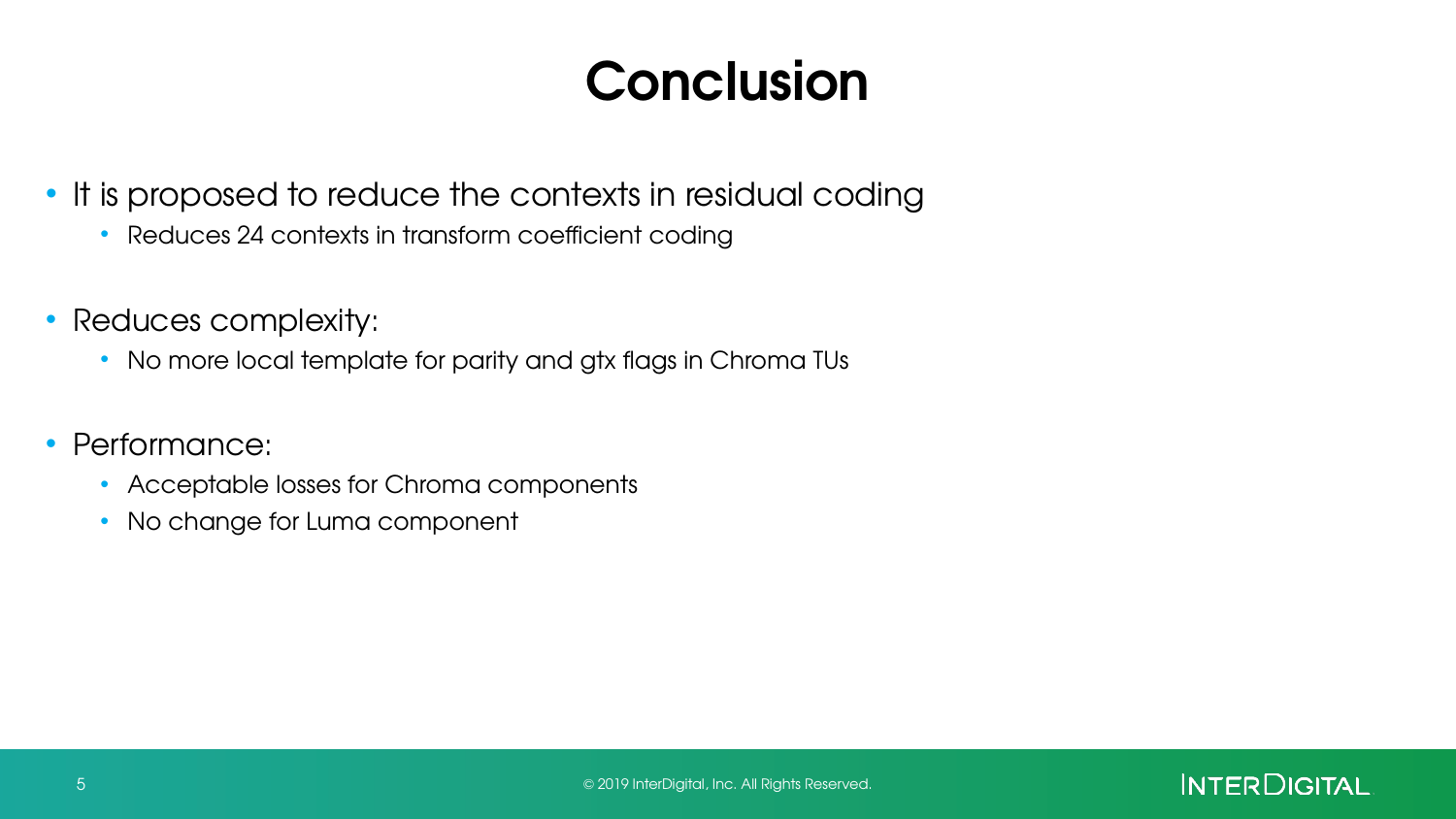

# Conclusion
It is proposed to reduce the contexts in residual coding
Reduces 24 contexts in transform coefficient coding

Reduces complexity:
No more local template for parity and gtx flags in Chroma TUs

Performance:
Acceptable losses for Chroma components
No change for Luma component

5
© 2019 InterDigital, Inc. All Rights Reserved.